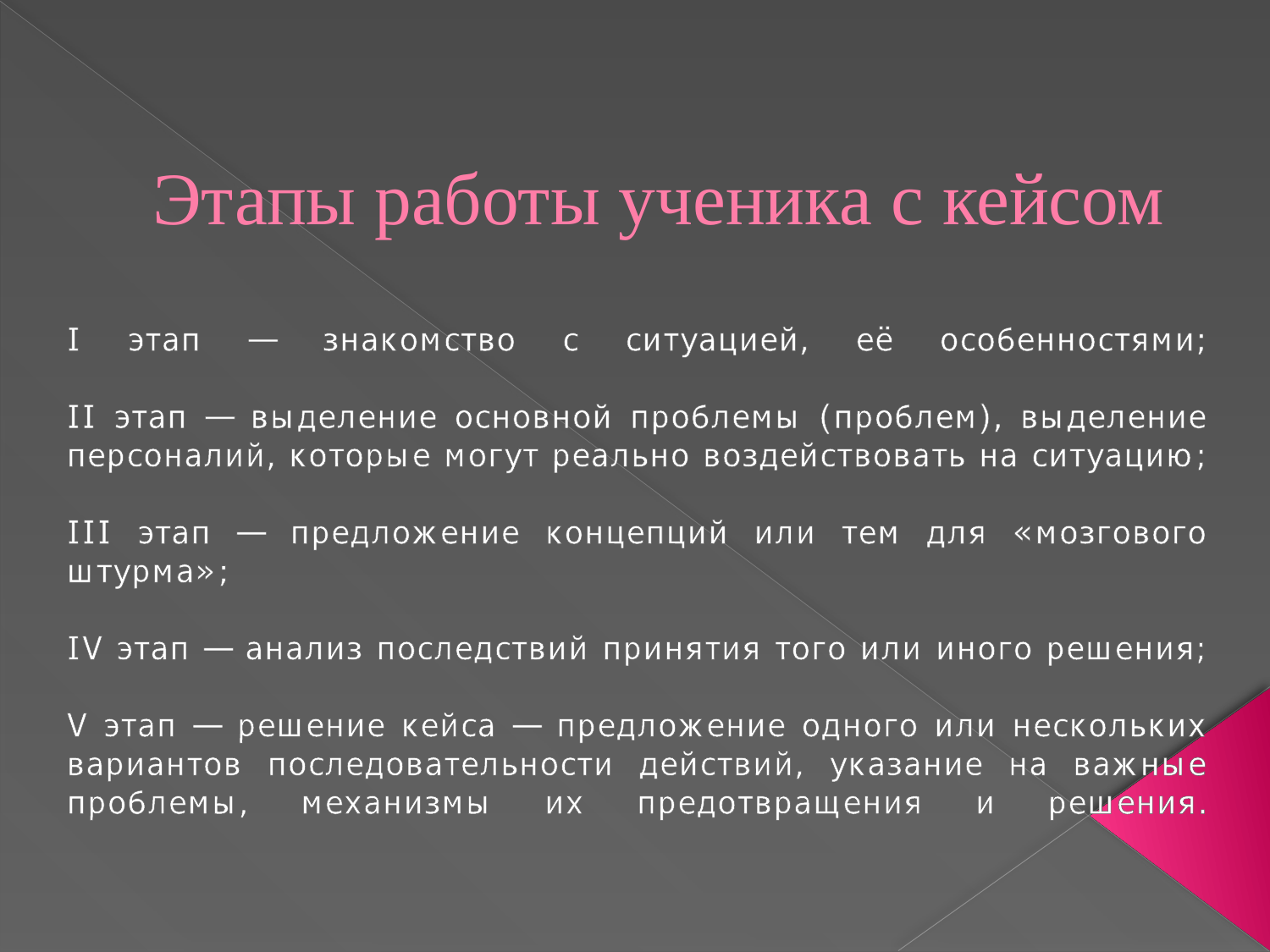

# Этапы работы ученика с кейсом
I этап — знакомство с ситуацией, её особенностями;
II этап — выделение основной проблемы (проблем), выделение персоналий, которые могут реально воздействовать на ситуацию;
III этап — предложение концепций или тем для «мозгового штурма»;
IV этап — анализ последствий принятия того или иного решения;
V этап — решение кейса — предложение одного или нескольких вариантов последовательности действий, указание на важные проблемы, механизмы их предотвращения и решения.